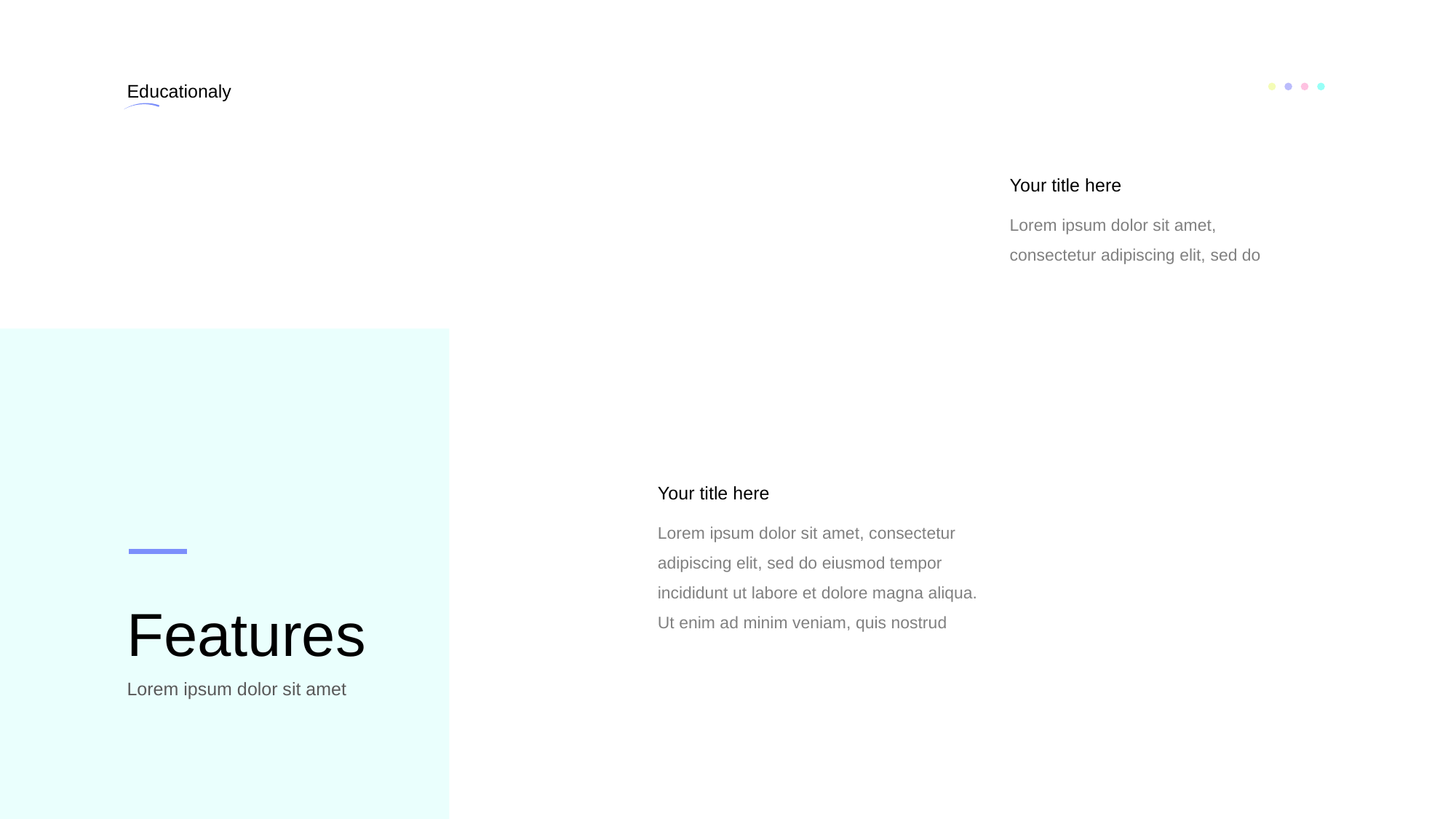

Educationaly

Your title here
Lorem ipsum dolor sit amet, consectetur adipiscing elit, sed do

Your title here
Lorem ipsum dolor sit amet, consectetur adipiscing elit, sed do eiusmod tempor incididunt ut labore et dolore magna aliqua. Ut enim ad minim veniam, quis nostrud
Features
Lorem ipsum dolor sit amet